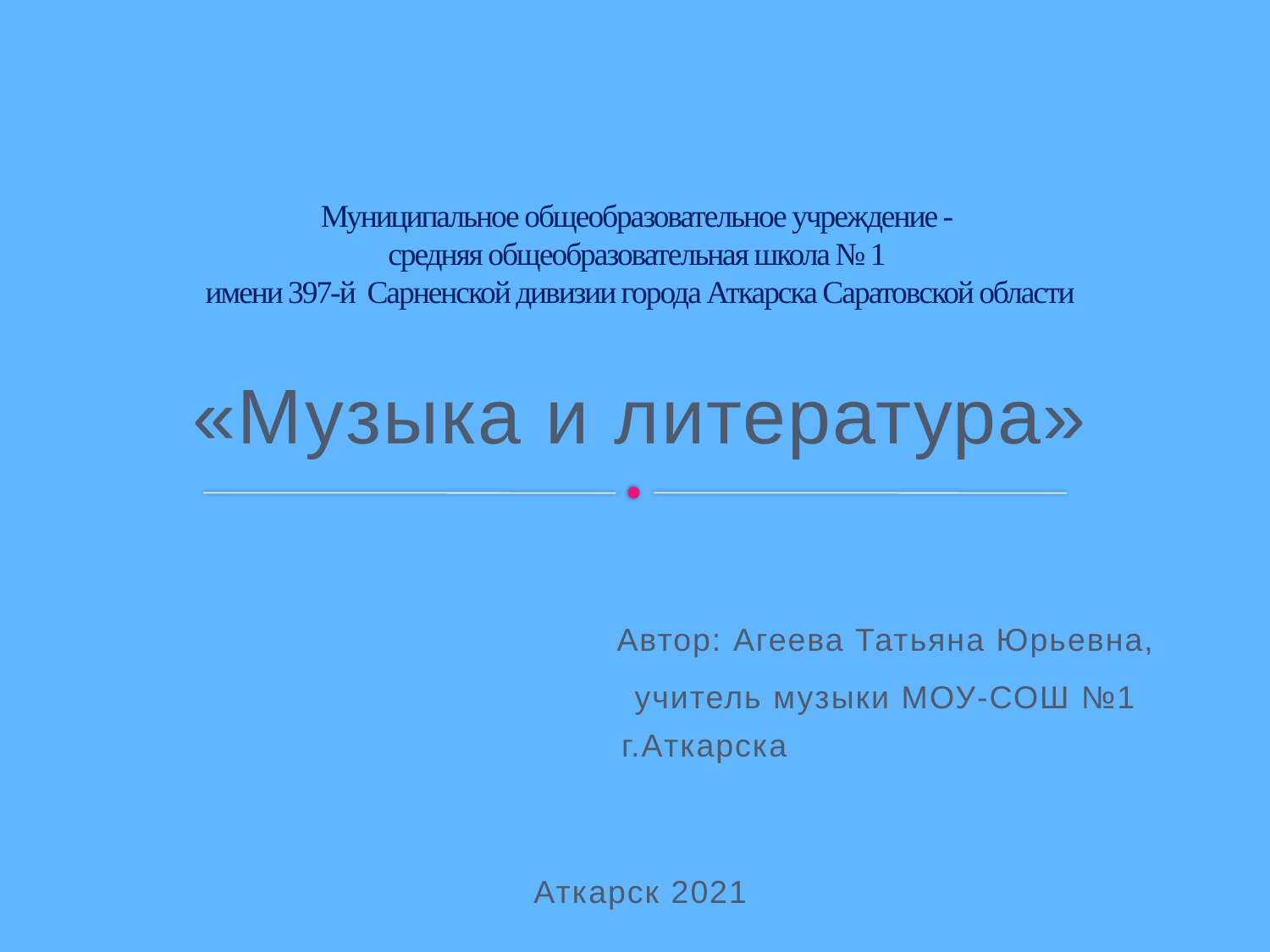

# Муниципальное общеобразовательное учреждение - средняя общеобразовательная школа № 1 имени 397-й  Сарненской дивизии города Аткарска Саратовской области

«Музыка и литература»

                     Автор: Агеева Татьяна Юрьевна,
                                              учитель музыки МОУ-СОШ №1
            г.Аткарска

Аткарск 2021